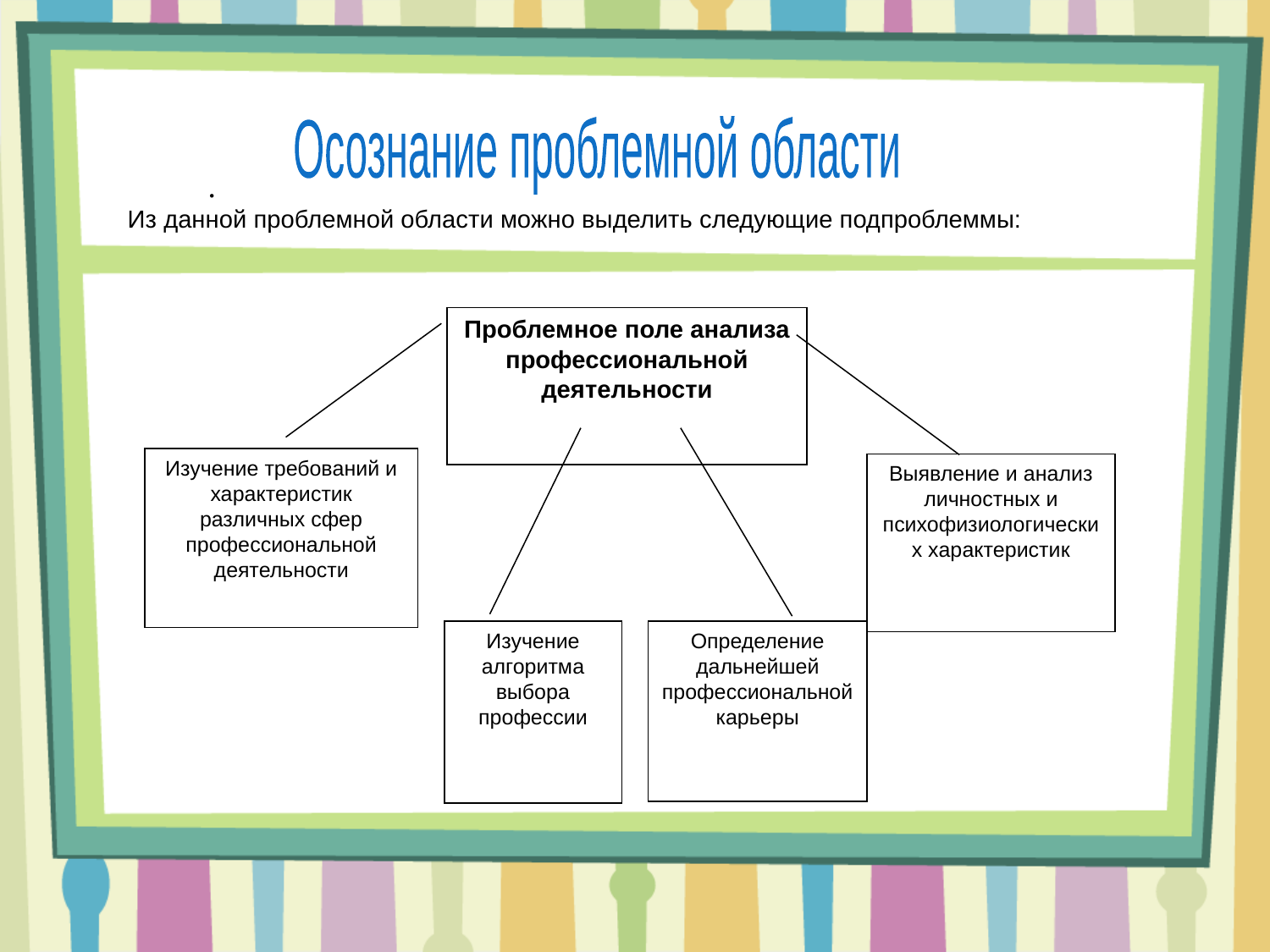

Осознание проблемной области
.
Из данной проблемной области можно выделить следующие подпроблеммы:

Проблемное поле анализа профессиональной деятельности

Изучение требований и характеристик различных сфер профессиональной деятельности

Выявление и анализ личностных и психофизиологических характеристик
Изучение алгоритма выбора профессии
Определение дальнейшей профессиональной карьеры